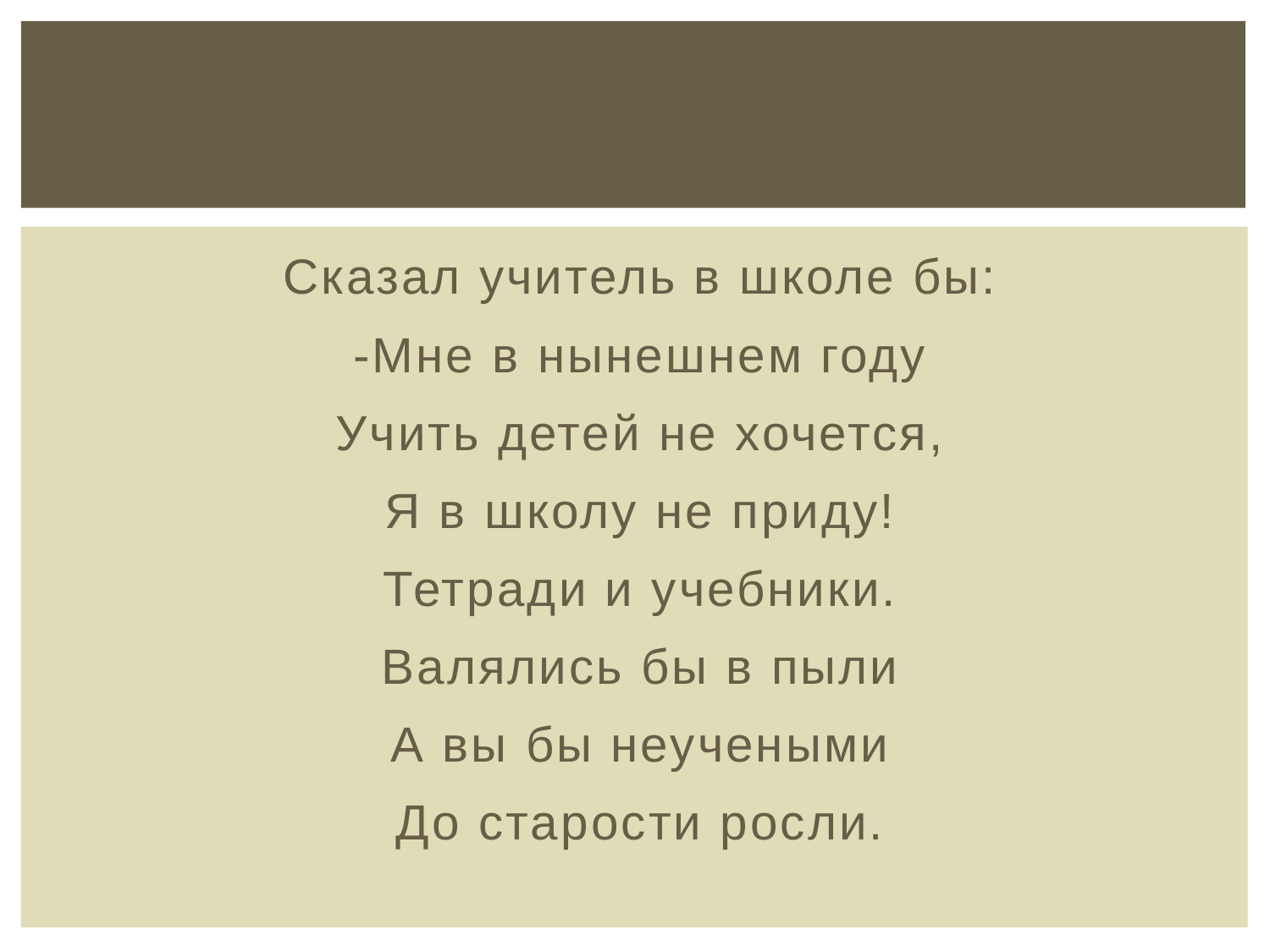

#
Сказал учитель в школе бы:
-Мне в нынешнем году
Учить детей не хочется,
Я в школу не приду!
Тетради и учебники.
Валялись бы в пыли
А вы бы неучеными
До старости росли.